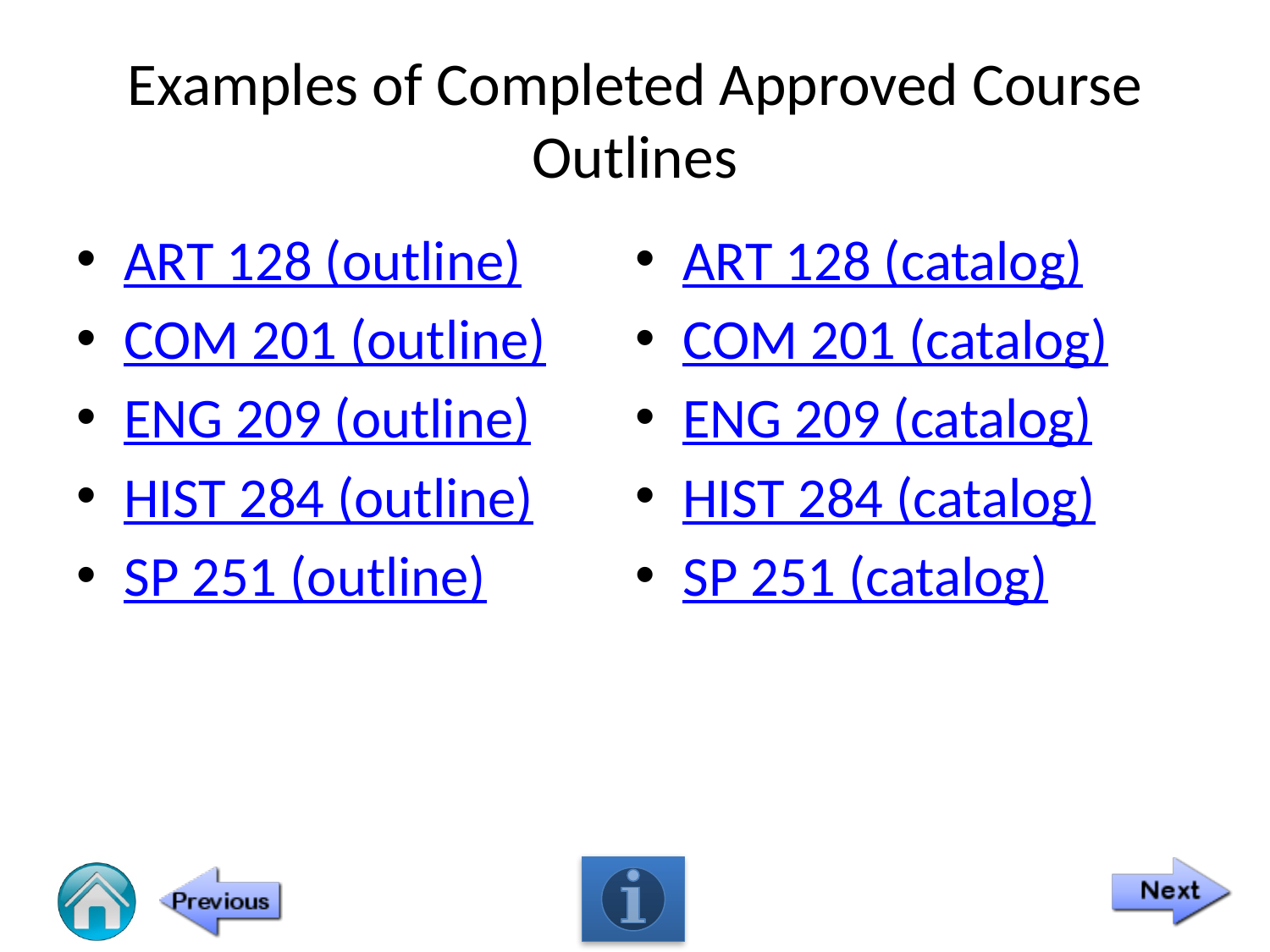

# Examples of Completed Approved Course Outlines
ART 128 (outline)
COM 201 (outline)
ENG 209 (outline)
HIST 284 (outline)
SP 251 (outline)

ART 128 (catalog)
COM 201 (catalog)
ENG 209 (catalog)
HIST 284 (catalog)
SP 251 (catalog)